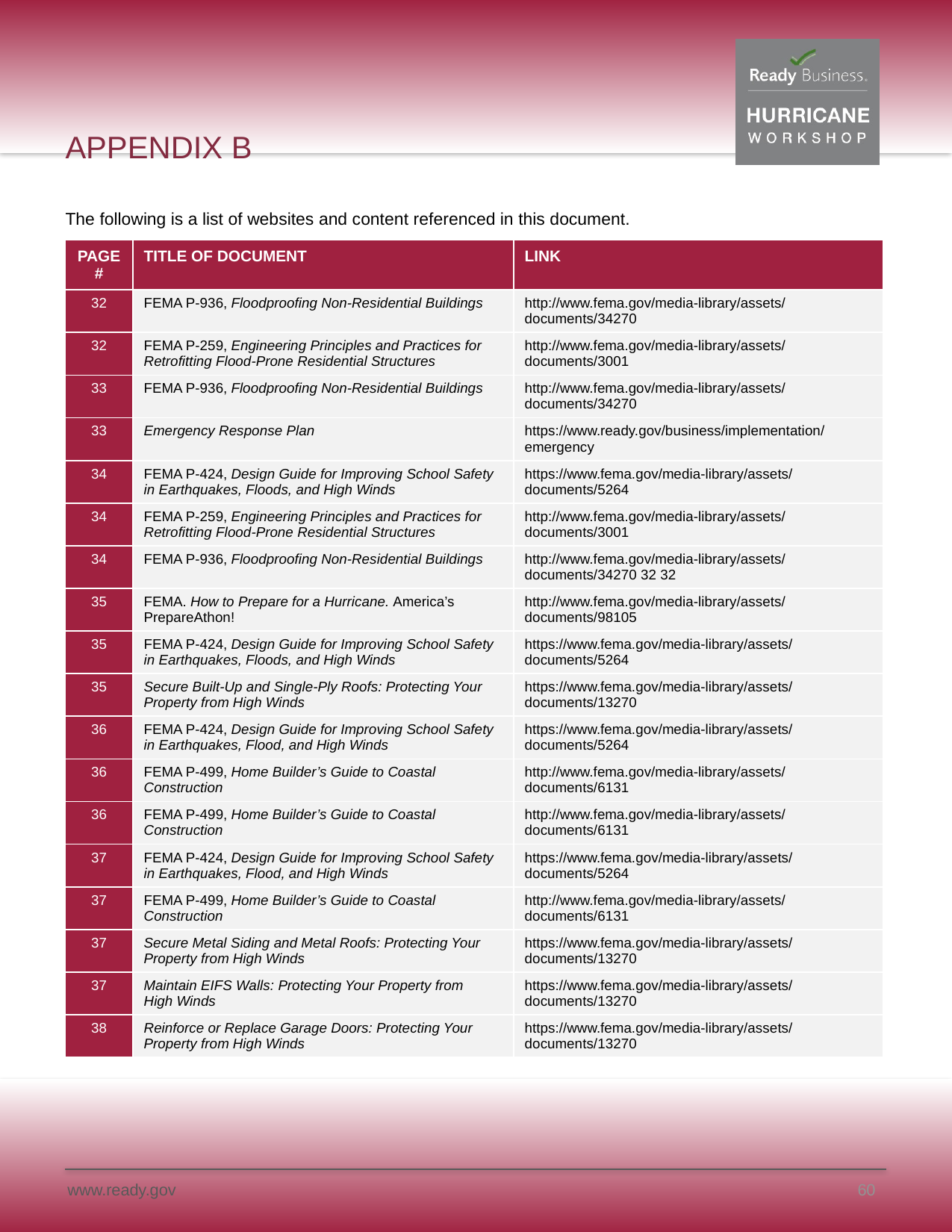

# APPENDIX B
The following is a list of websites and content referenced in this document.
| PAGE # | TITLE OF DOCUMENT | LINK |
| --- | --- | --- |
| 32 | FEMA P-936, Floodproofing Non-Residential Buildings | http://www.fema.gov/media-library/assets/ documents/34270 |
| 32 | FEMA P-259, Engineering Principles and Practices for Retrofitting Flood-Prone Residential Structures | http://www.fema.gov/media-library/assets/ documents/3001 |
| 33 | FEMA P-936, Floodproofing Non-Residential Buildings | http://www.fema.gov/media-library/assets/ documents/34270 |
| 33 | Emergency Response Plan | https://www.ready.gov/business/implementation/ emergency |
| 34 | FEMA P-424, Design Guide for Improving School Safety in Earthquakes, Floods, and High Winds | https://www.fema.gov/media-library/assets/ documents/5264 |
| 34 | FEMA P-259, Engineering Principles and Practices for Retrofitting Flood-Prone Residential Structures | http://www.fema.gov/media-library/assets/ documents/3001 |
| 34 | FEMA P-936, Floodproofing Non-Residential Buildings | http://www.fema.gov/media-library/assets/ documents/34270 32 32 |
| 35 | FEMA. How to Prepare for a Hurricane. America’s PrepareAthon! | http://www.fema.gov/media-library/assets/ documents/98105 |
| 35 | FEMA P-424, Design Guide for Improving School Safety in Earthquakes, Floods, and High Winds | https://www.fema.gov/media-library/assets/ documents/5264 |
| 35 | Secure Built-Up and Single-Ply Roofs: Protecting Your Property from High Winds | https://www.fema.gov/media-library/assets/ documents/13270 |
| 36 | FEMA P-424, Design Guide for Improving School Safety in Earthquakes, Flood, and High Winds | https://www.fema.gov/media-library/assets/ documents/5264 |
| 36 | FEMA P-499, Home Builder’s Guide to Coastal Construction | http://www.fema.gov/media-library/assets/ documents/6131 |
| 36 | FEMA P-499, Home Builder’s Guide to Coastal Construction | http://www.fema.gov/media-library/assets/ documents/6131 |
| 37 | FEMA P-424, Design Guide for Improving School Safety in Earthquakes, Flood, and High Winds | https://www.fema.gov/media-library/assets/ documents/5264 |
| 37 | FEMA P-499, Home Builder’s Guide to Coastal Construction | http://www.fema.gov/media-library/assets/ documents/6131 |
| 37 | Secure Metal Siding and Metal Roofs: Protecting Your Property from High Winds | https://www.fema.gov/media-library/assets/ documents/13270 |
| 37 | Maintain EIFS Walls: Protecting Your Property from High Winds | https://www.fema.gov/media-library/assets/ documents/13270 |
| 38 | Reinforce or Replace Garage Doors: Protecting Your Property from High Winds | https://www.fema.gov/media-library/assets/ documents/13270 |
60